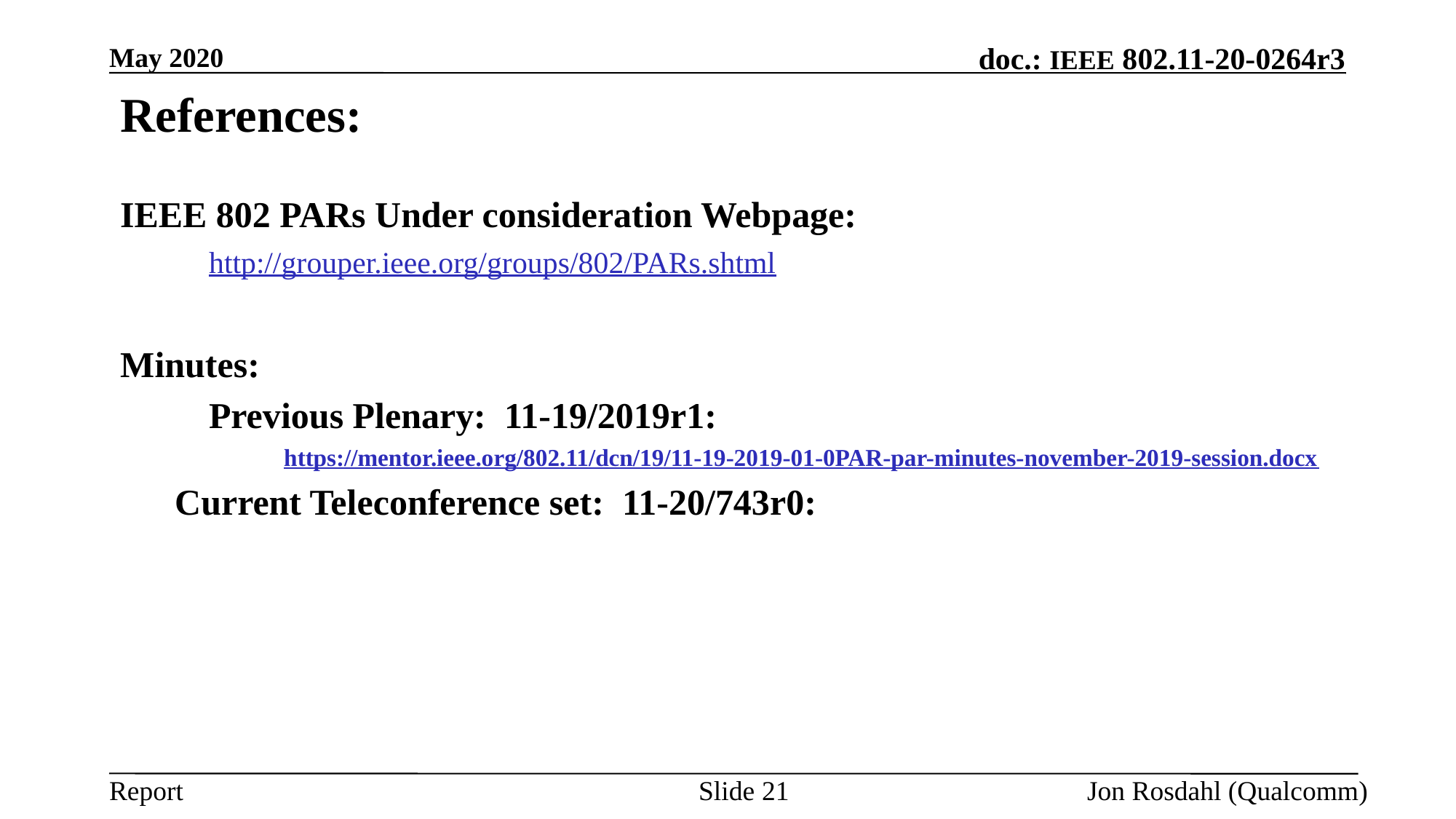

May 2020
# References:
IEEE 802 PARs Under consideration Webpage:
	http://grouper.ieee.org/groups/802/PARs.shtml

Minutes:
	Previous Plenary:  11-19/2019r1:
https://mentor.ieee.org/802.11/dcn/19/11-19-2019-01-0PAR-par-minutes-november-2019-session.docx
Current Teleconference set:  11-20/743r0:
Slide 21
Jon Rosdahl (Qualcomm)